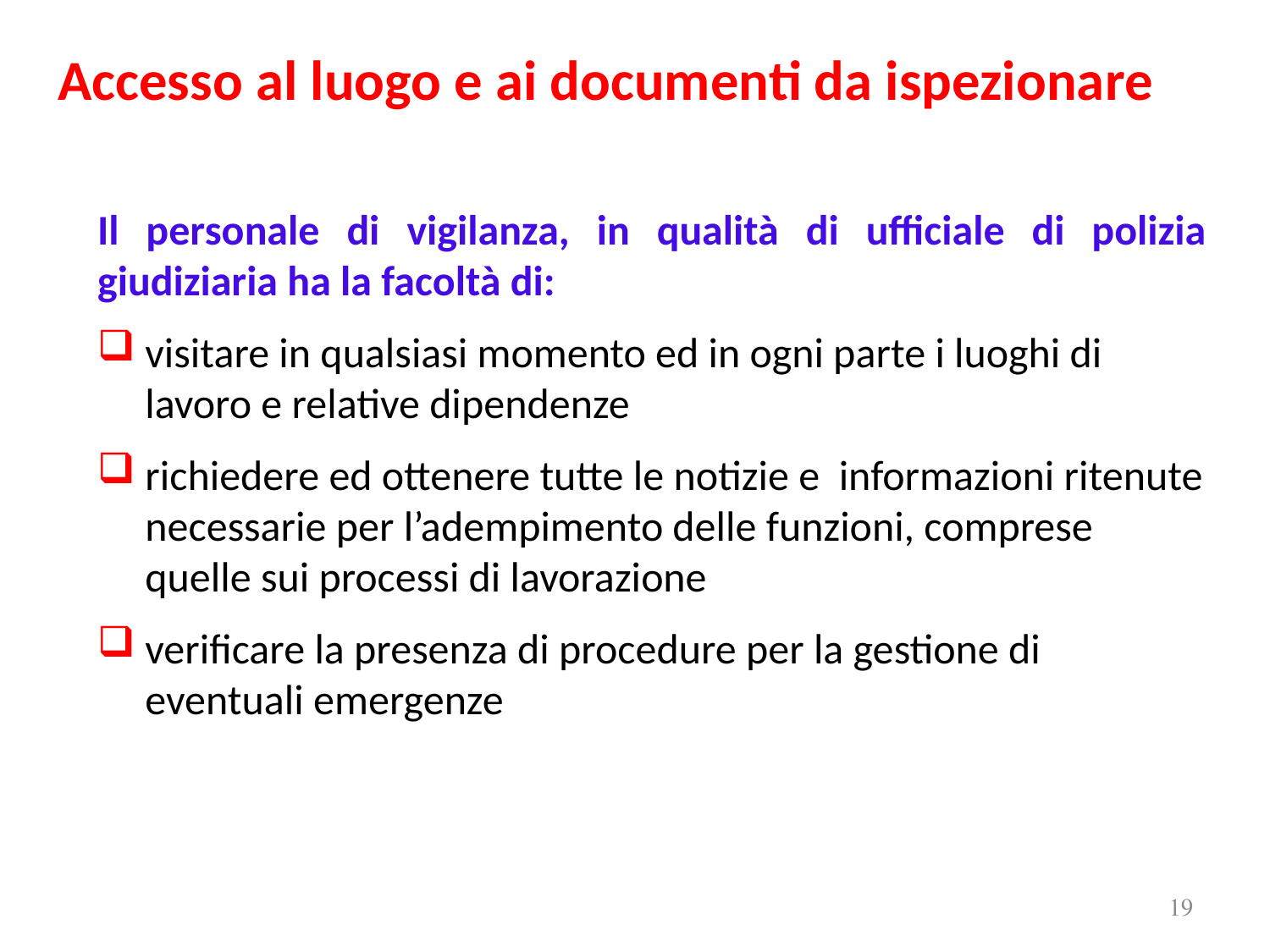

# Accesso al luogo e ai documenti da ispezionare
Il personale di vigilanza, in qualità di ufficiale di polizia giudiziaria ha la facoltà di:
visitare in qualsiasi momento ed in ogni parte i luoghi di lavoro e relative dipendenze
richiedere ed ottenere tutte le notizie e  informazioni ritenute necessarie per l’adempimento delle funzioni, comprese quelle sui processi di lavorazione
verificare la presenza di procedure per la gestione di eventuali emergenze

19